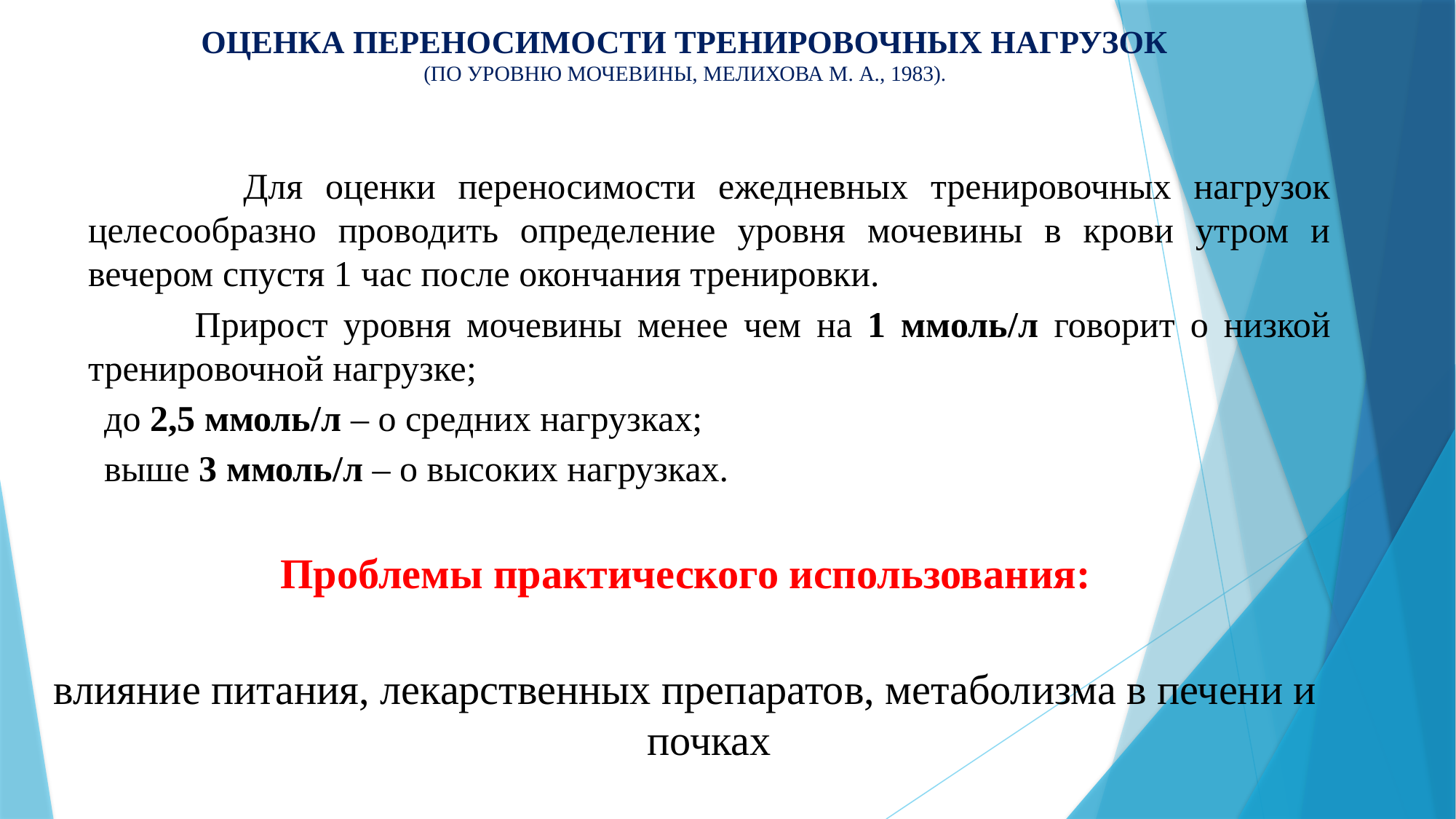

# ОЦЕНКА ПЕРЕНОСИМОСТИ ТРЕНИРОВОЧНЫХ НАГРУЗОК (ПО УРОВНЮ МОЧЕВИНЫ, МЕЛИХОВА М. А., 1983).
          Для оценки переносимости ежедневных тренировочных нагрузок целесообразно проводить определение уровня мочевины в крови утром и вечером спустя 1 час после окончания тренировки.
          Прирост уровня мочевины менее чем на 1 ммоль/л говорит о низкой тренировочной нагрузке;
       до 2,5 ммоль/л – о средних нагрузках;
       выше 3 ммоль/л – о высоких нагрузках.

Проблемы практического использования:

влияние питания, лекарственных препаратов, метаболизма в печени и почках